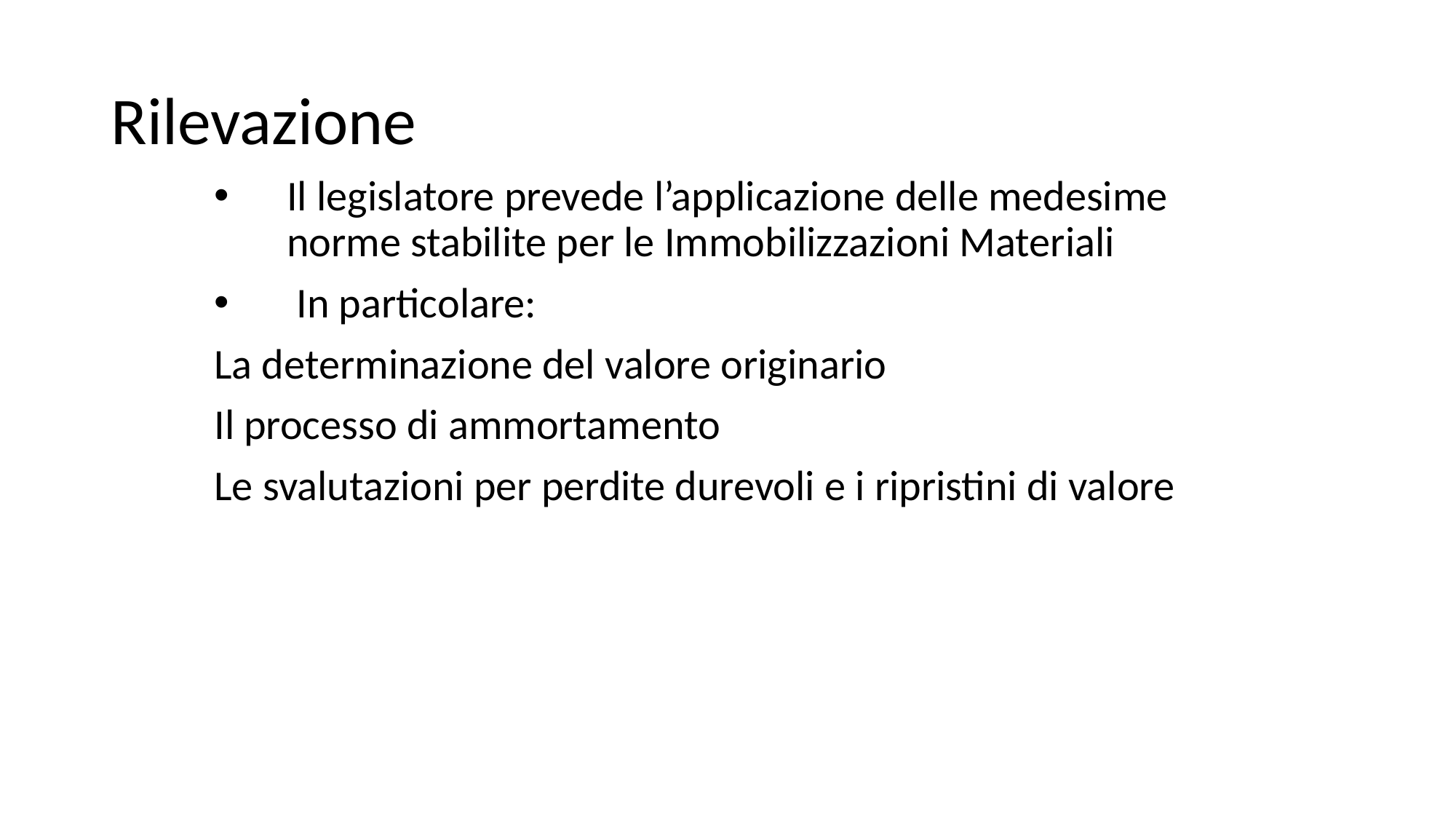

# Rilevazione
Il legislatore prevede l’applicazione delle medesime norme stabilite per le Immobilizzazioni Materiali
 In particolare:
La determinazione del valore originario
Il processo di ammortamento
Le svalutazioni per perdite durevoli e i ripristini di valore